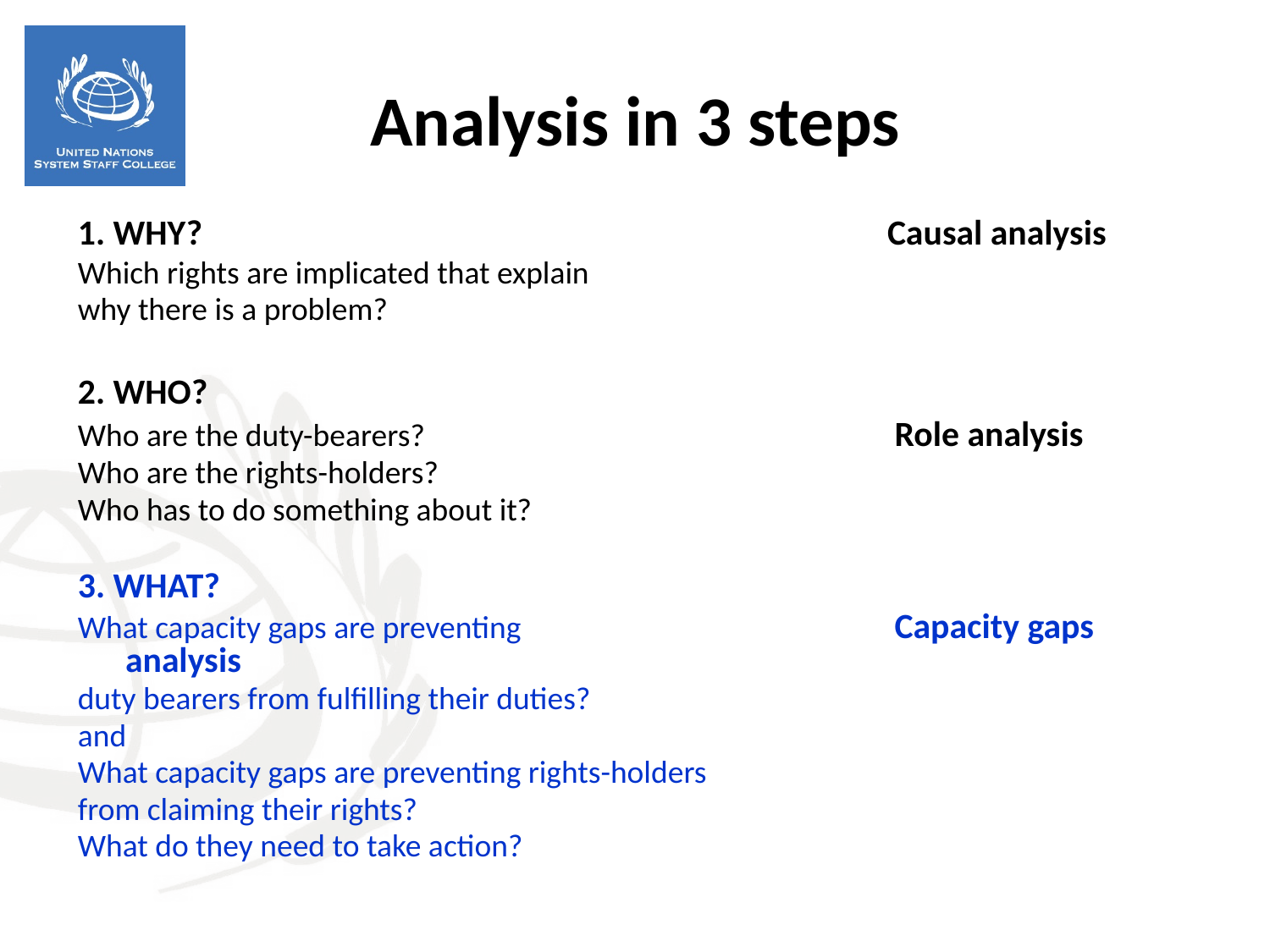

Analysis in 3 steps
1. WHY?				     		Causal analysis
Which rights are implicated that explain
why there is a problem?

2. WHO?
Who are the duty-bearers? 				 Role analysis
Who are the rights-holders?
Who has to do something about it?

3. WHAT?
What capacity gaps are preventing 			 Capacity gaps analysis
duty bearers from fulfilling their duties?
and
What capacity gaps are preventing rights-holders
from claiming their rights?
What do they need to take action?